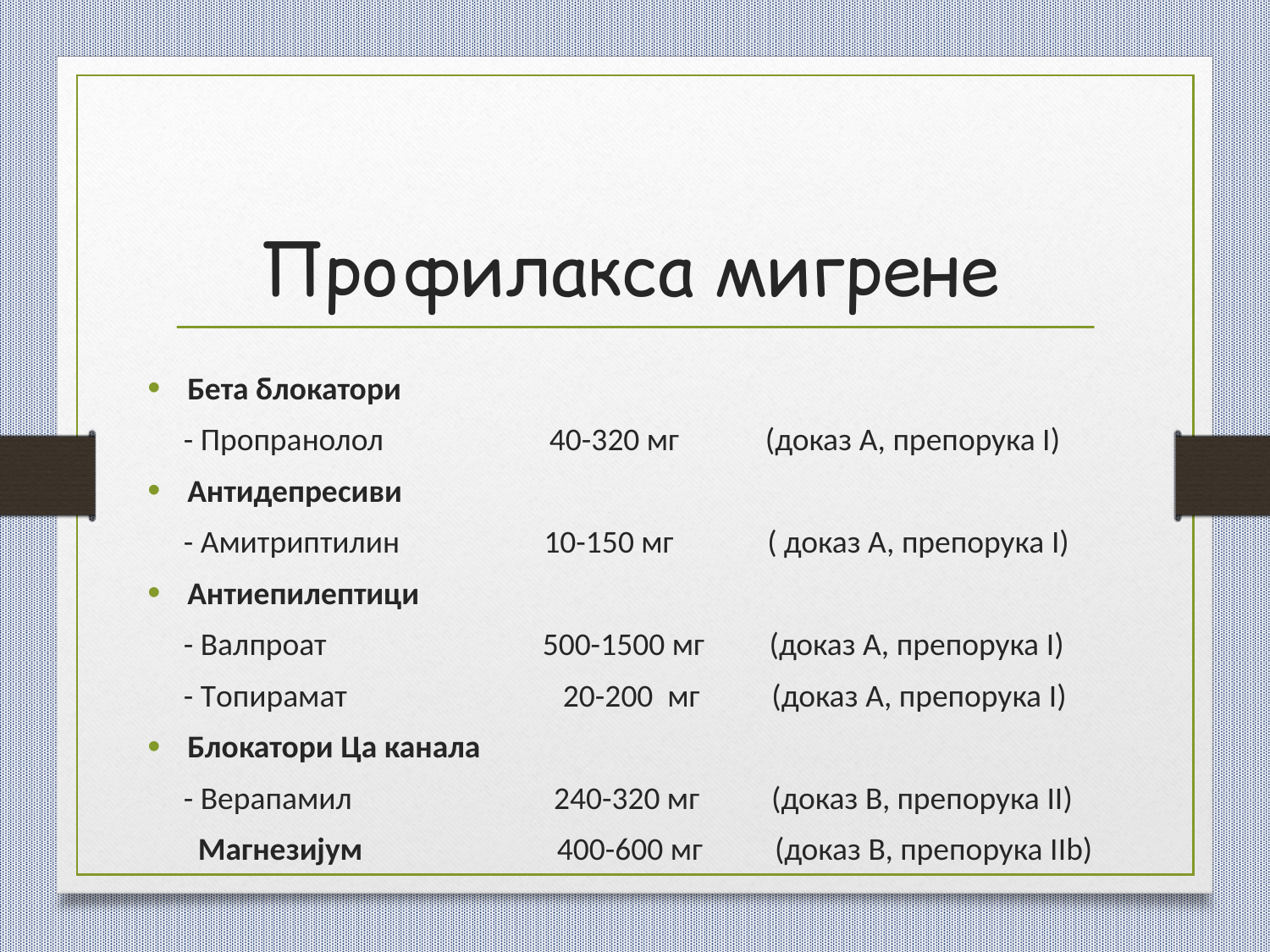

# Профилакса мигрене
Бета блокатори
     - Пропранолол                       40-320 мг            (доказ A, препорука I)
Aнтидепресиви
     - Амитриптилин                    10-150 мг             ( доказ A, препорука I)
Aнтиепилептици
     - Валпроат                              500-1500 мг         (доказ A, препорука I)
     - Tопирамат                              20-200  мг          (доказ A, препорука I)
Блокатори Ца канала
     - Верапамил                            240-320 мг          (доказ B, препорука II)
       Магнезијум                           400-600 мг          (доказ B, препорука IIb)